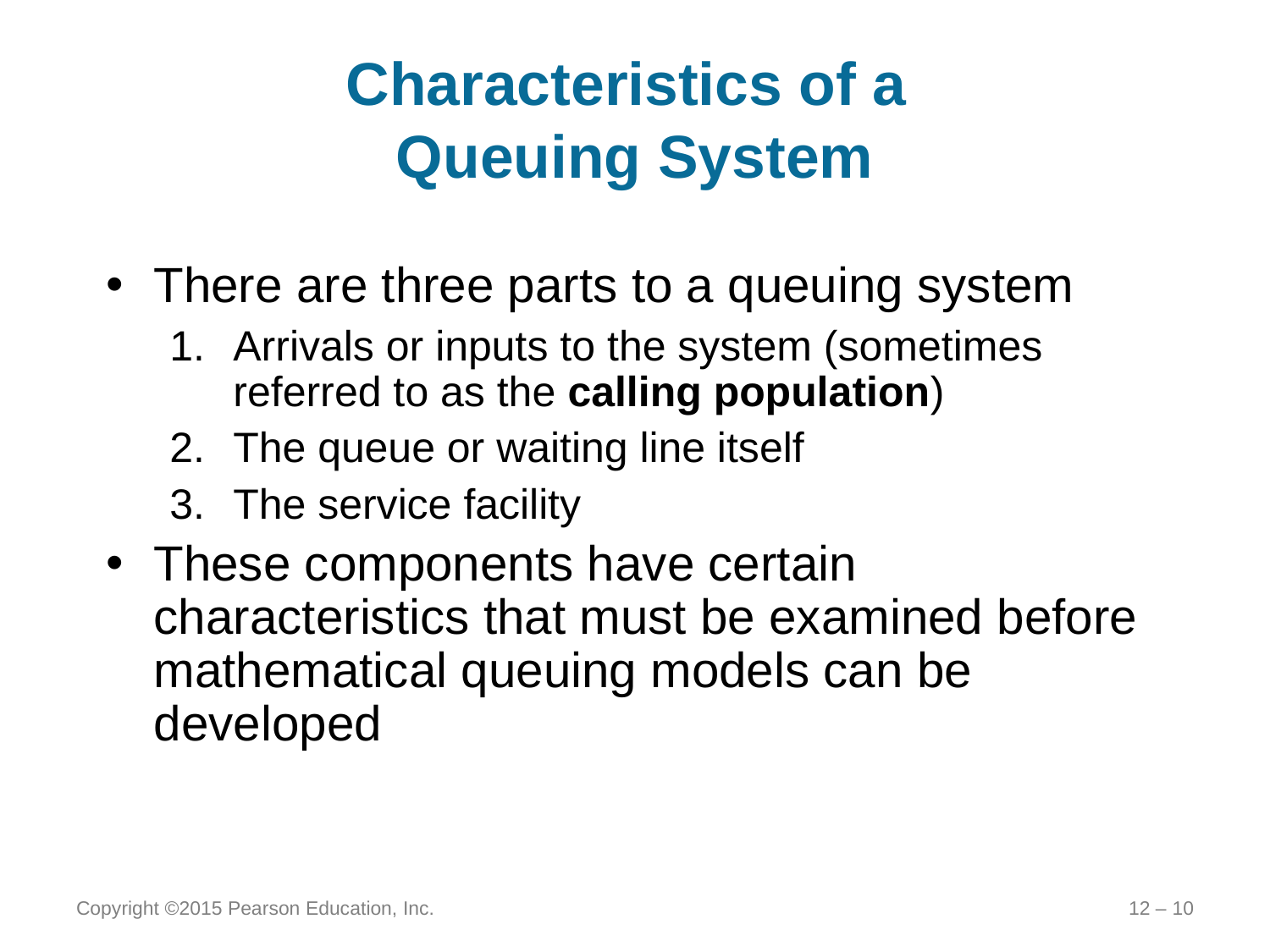

# Characteristics of a Queuing System
There are three parts to a queuing system
Arrivals or inputs to the system (sometimes referred to as the calling population)
The queue or waiting line itself
The service facility
These components have certain characteristics that must be examined before mathematical queuing models can be developed
Copyright ©2015 Pearson Education, Inc.
12 – 10